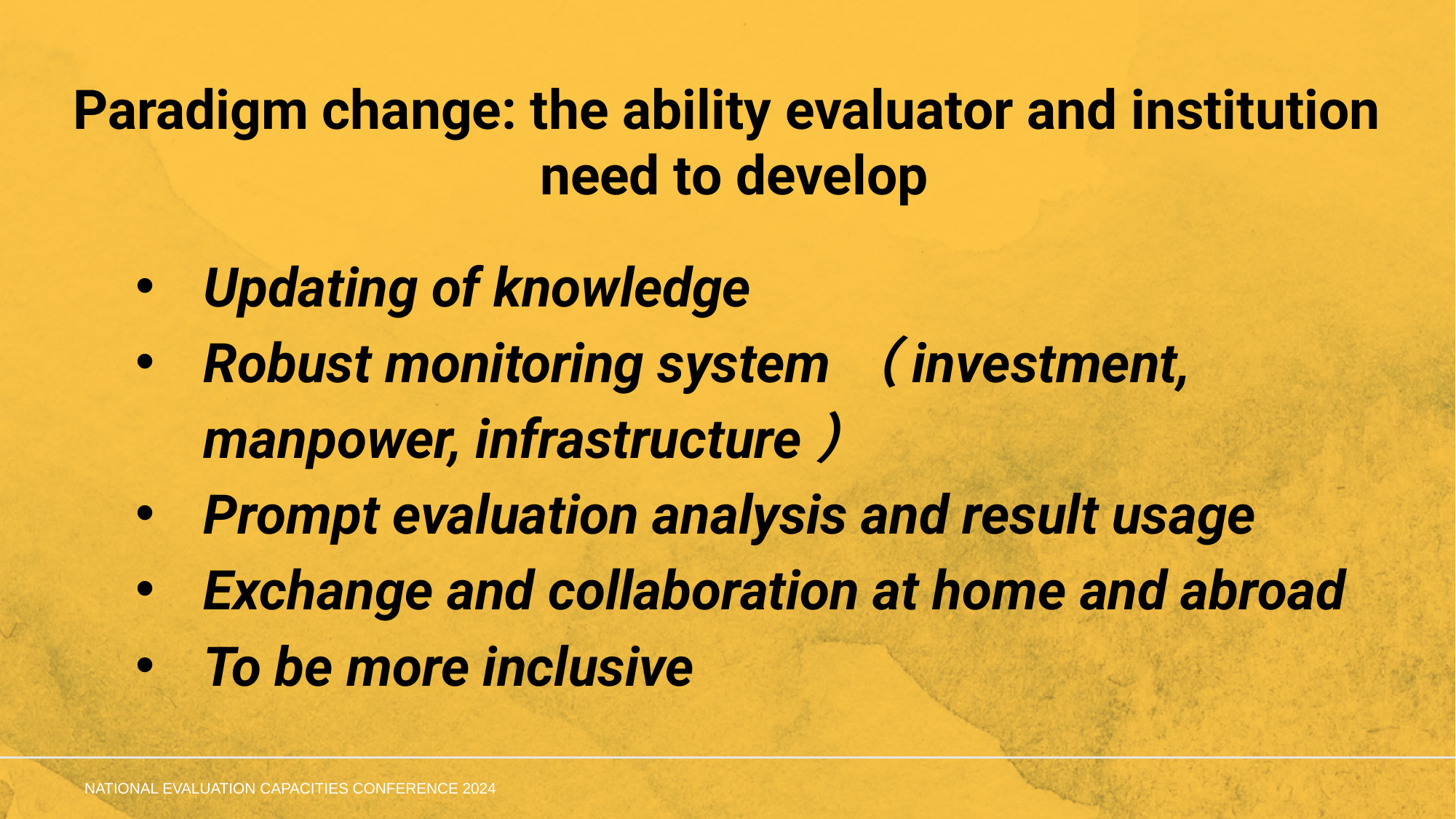

Paradigm change: the ability evaluator and institution
need to develop
Updating of knowledge
Robust monitoring system（investment, manpower, infrastructure）
Prompt evaluation analysis and result usage
Exchange and collaboration at home and abroad
To be more inclusive